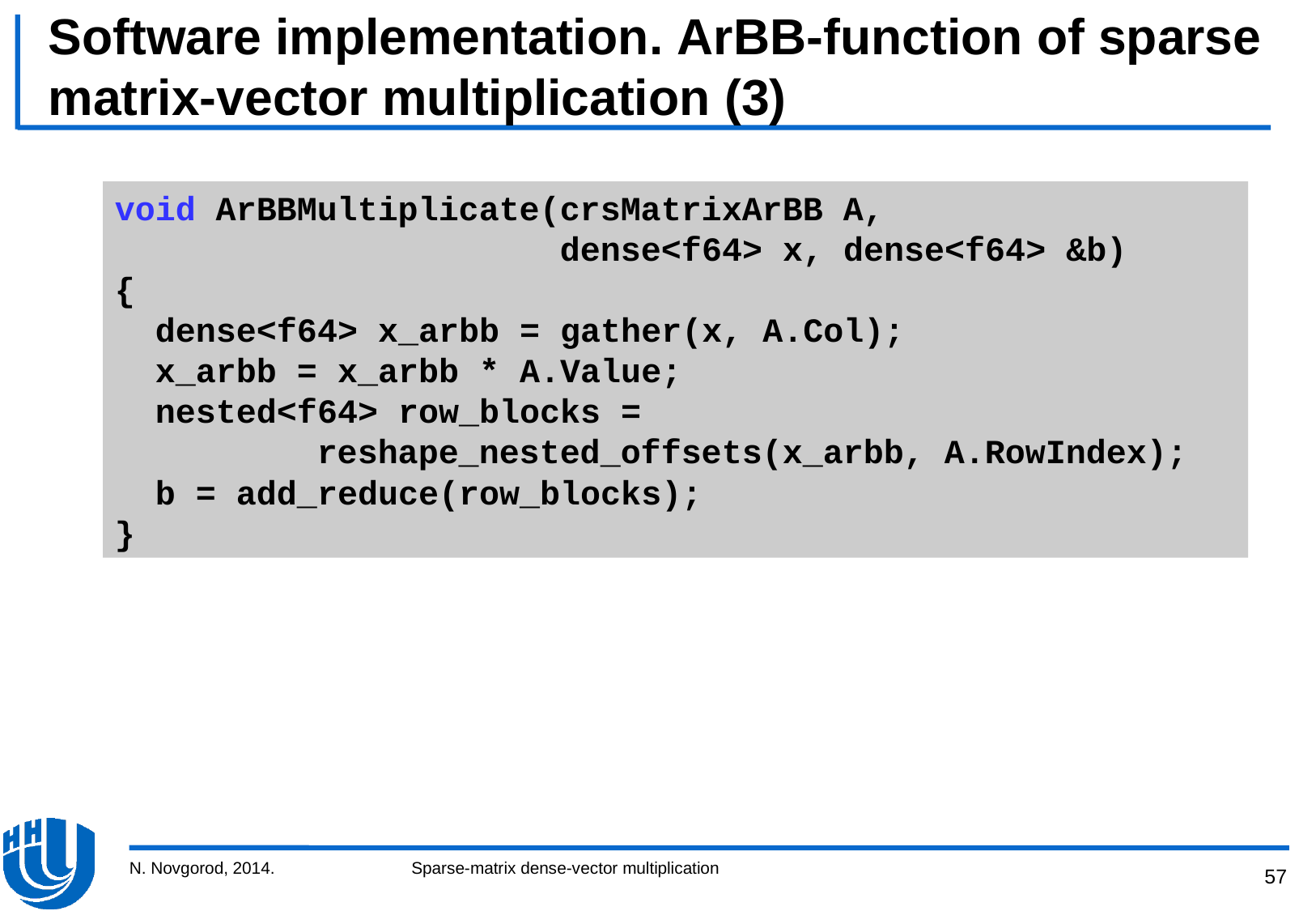

# Software implementation. ArBB-function of sparse matrix-vector multiplication (3)
void ArBBMultiplicate(crsMatrixArBB A,
                      dense<f64> x, dense<f64> &b)
{
  dense<f64> x_arbb = gather(x, A.Col);
  x_arbb = x_arbb * A.Value;
  nested<f64> row_blocks =
          reshape_nested_offsets(x_arbb, A.RowIndex);
  b = add_reduce(row_blocks);
}
N. Novgorod, 2014.
Sparse-matrix dense-vector multiplication